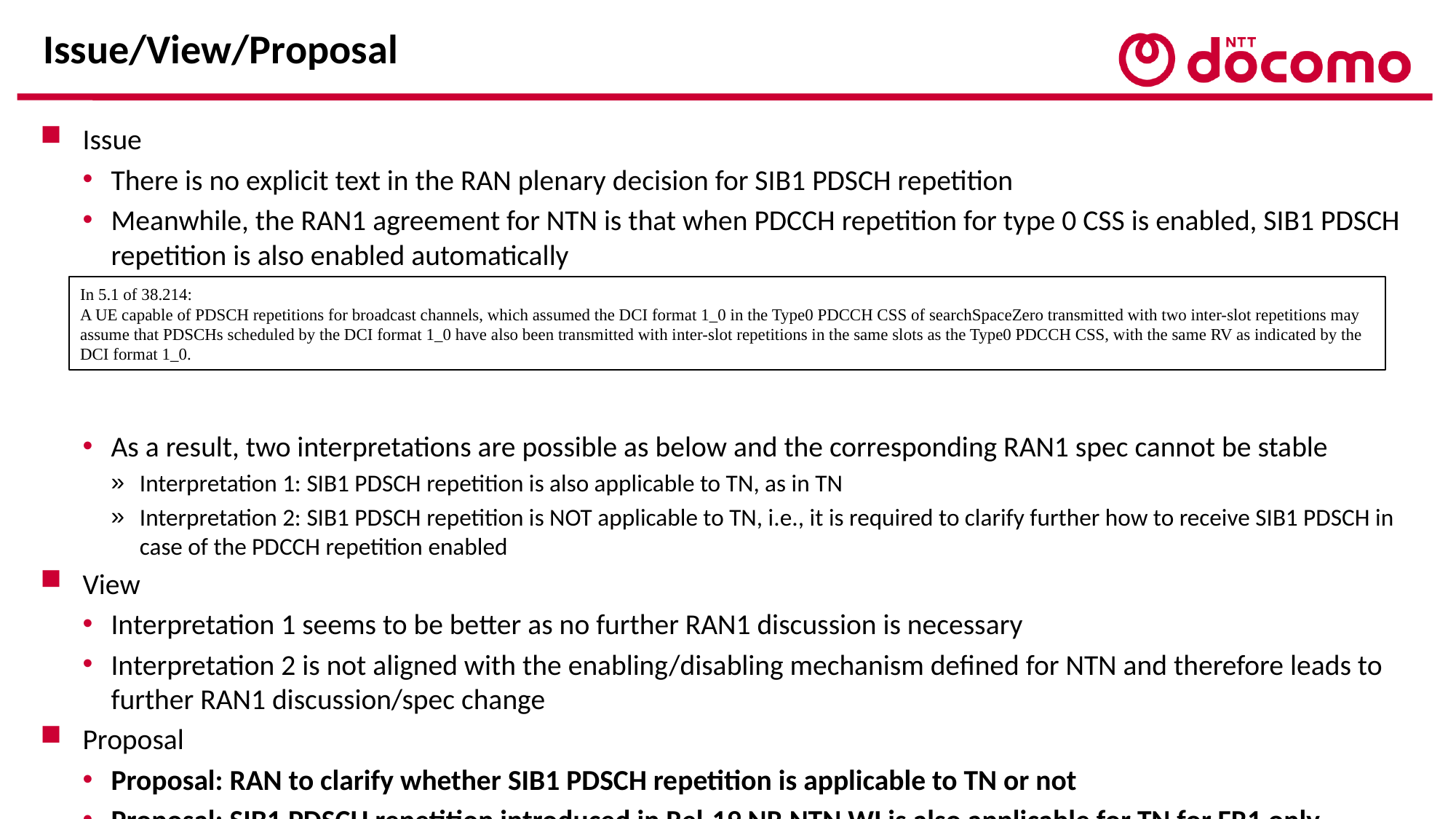

# Issue/View/Proposal
Issue
There is no explicit text in the RAN plenary decision for SIB1 PDSCH repetition
Meanwhile, the RAN1 agreement for NTN is that when PDCCH repetition for type 0 CSS is enabled, SIB1 PDSCH repetition is also enabled automatically

As a result, two interpretations are possible as below and the corresponding RAN1 spec cannot be stable
Interpretation 1: SIB1 PDSCH repetition is also applicable to TN, as in TN
Interpretation 2: SIB1 PDSCH repetition is NOT applicable to TN, i.e., it is required to clarify further how to receive SIB1 PDSCH in case of the PDCCH repetition enabled
View
Interpretation 1 seems to be better as no further RAN1 discussion is necessary
Interpretation 2 is not aligned with the enabling/disabling mechanism defined for NTN and therefore leads to further RAN1 discussion/spec change
Proposal
Proposal: RAN to clarify whether SIB1 PDSCH repetition is applicable to TN or not
Proposal: SIB1 PDSCH repetition introduced in Rel-19 NR NTN WI is also applicable for TN for FR1 only.
In 5.1 of 38.214:
A UE capable of PDSCH repetitions for broadcast channels, which assumed the DCI format 1_0 in the Type0 PDCCH CSS of searchSpaceZero transmitted with two inter-slot repetitions may assume that PDSCHs scheduled by the DCI format 1_0 have also been transmitted with inter-slot repetitions in the same slots as the Type0 PDCCH CSS, with the same RV as indicated by the DCI format 1_0.